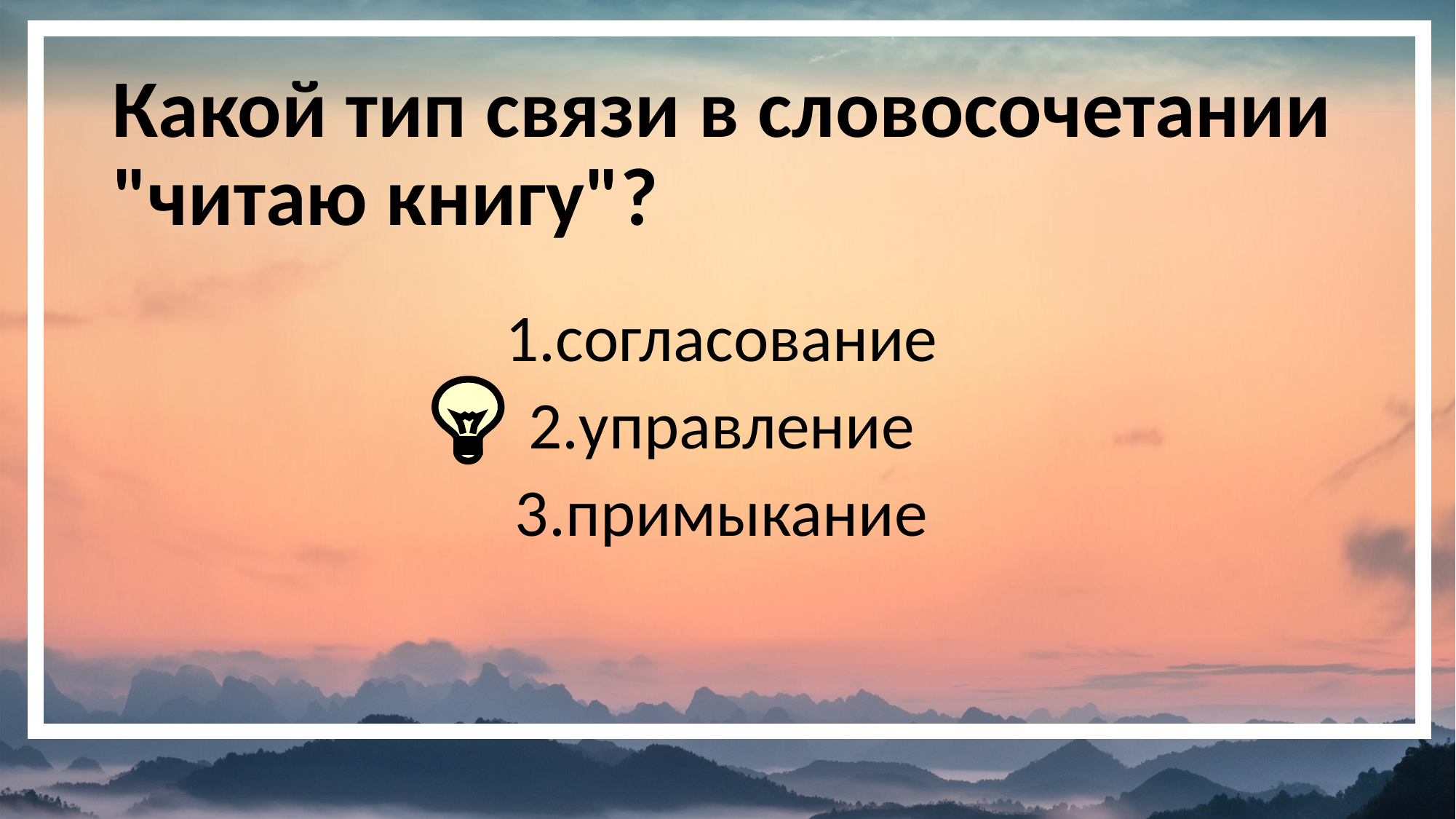

Какой тип связи в словосочетании "читаю книгу"?
1.согласование
2.управление
3.примыкание